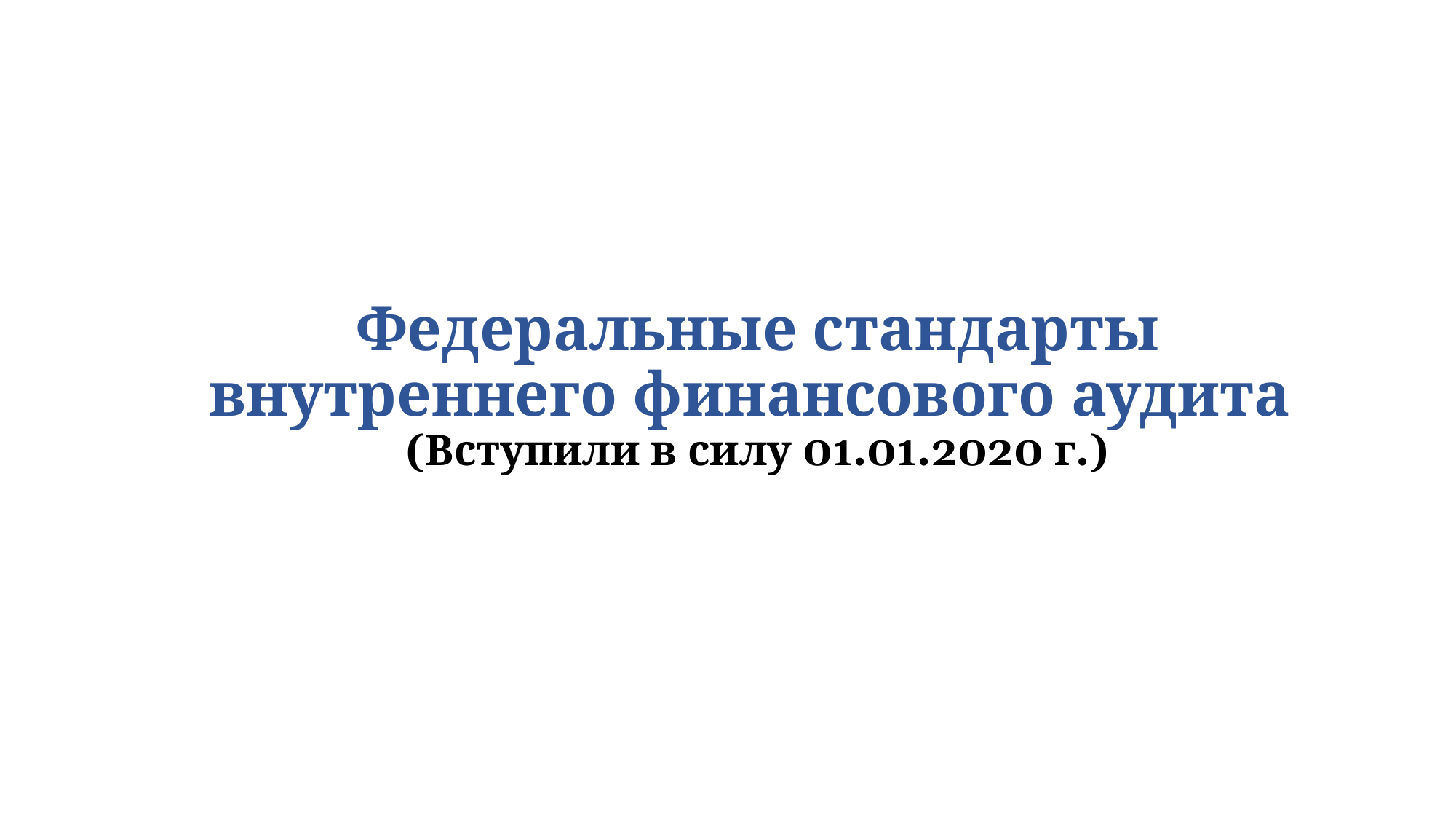

# Федеральные стандарты внутреннего финансового аудита (Вступили в силу 01.01.2020 г.)